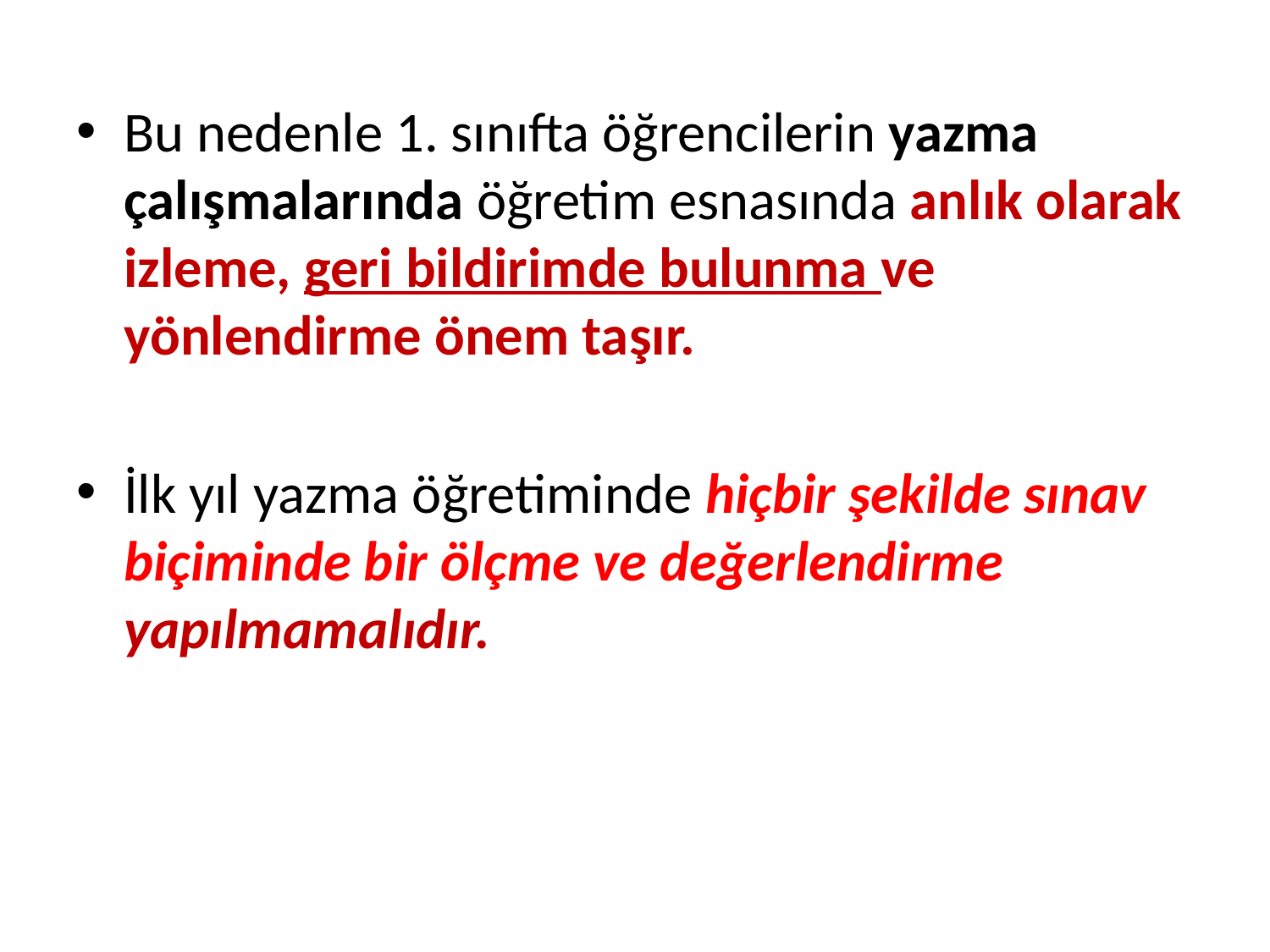

Bu nedenle 1. sınıfta öğrencilerin yazma çalışmalarında öğretim esnasında anlık olarak izleme, geri bildirimde bulunma ve yönlendirme önem taşır.

İlk yıl yazma öğretiminde hiçbir şekilde sınav biçiminde bir ölçme ve değerlendirme yapılmamalıdır.